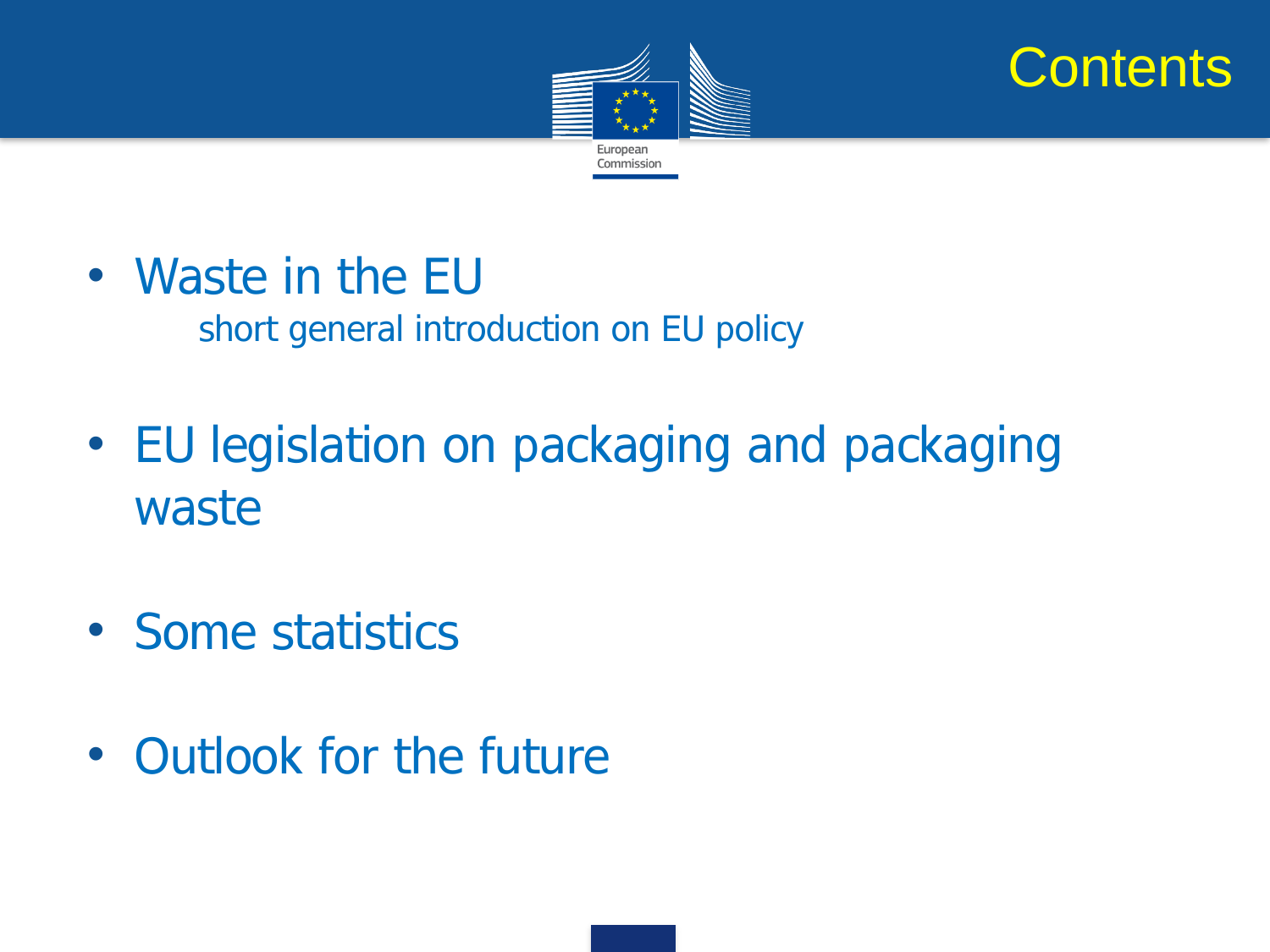

# Contents

Waste in the EU
short general introduction on EU policy

EU legislation on packaging and packaging waste

Some statistics

Outlook for the future